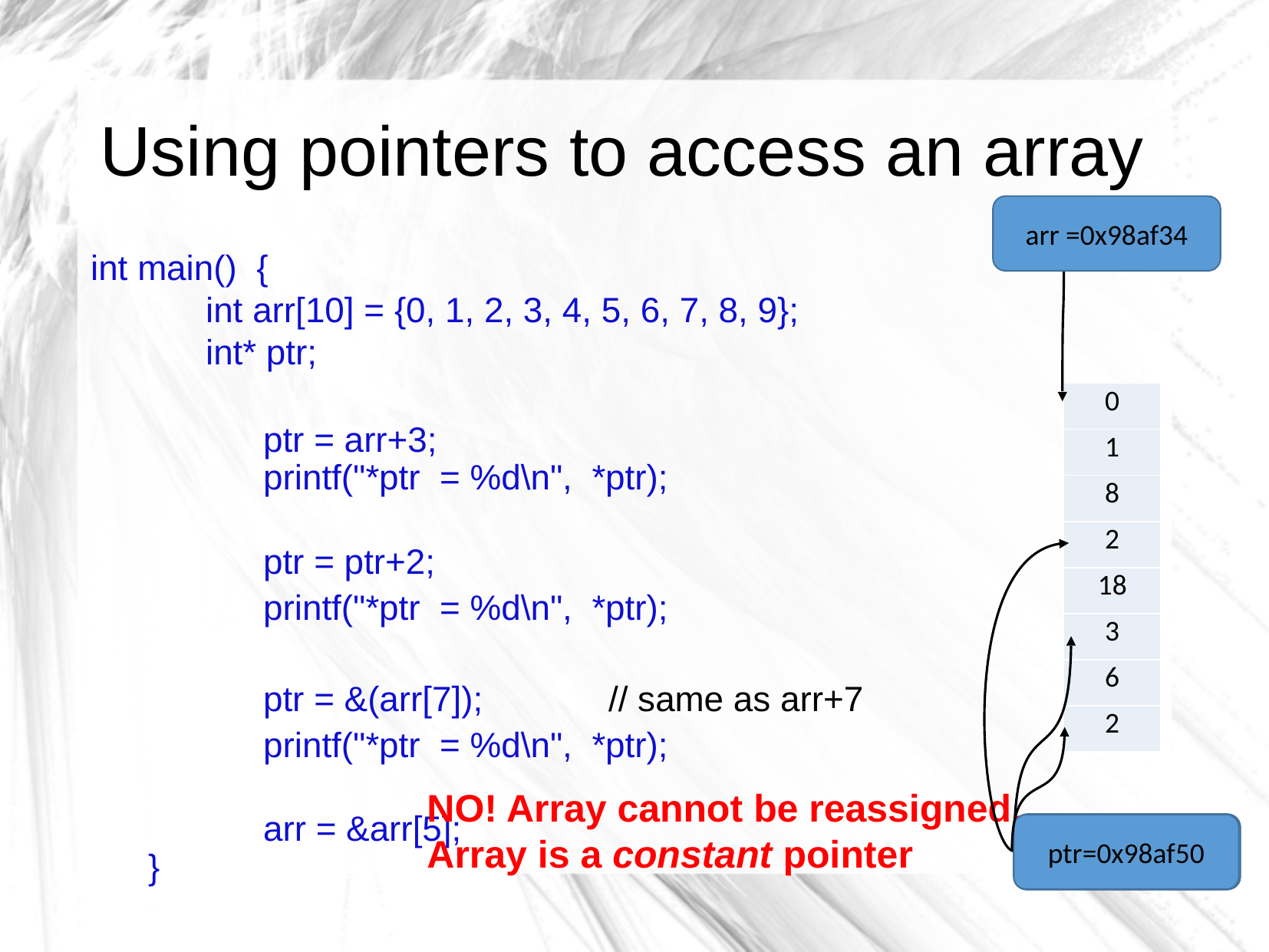

Using pointers to access an array
arr =0x98af34
int main()  {
	int arr[10] = {0, 1, 2, 3, 4, 5, 6, 7, 8, 9};
	int* ptr;
	ptr = arr+3;
	printf("*ptr  = %d\n",  *ptr);
	ptr = ptr+2;
	printf("*ptr  = %d\n",  *ptr);

	ptr = &(arr[7]);		// same as arr+7
	printf("*ptr  = %d\n",  *ptr);
	arr = &arr[5];
}
| 0 |
| --- |
| 1 |
| 8 |
| 2 |
| 18 |
| 3 |
| 6 |
| 2 |
NO! Array cannot be reassigned.
Array is a constant pointer
ptr=0x98af40
ptr=0x98af50
ptr=0x98af48
ptr=xxxxx